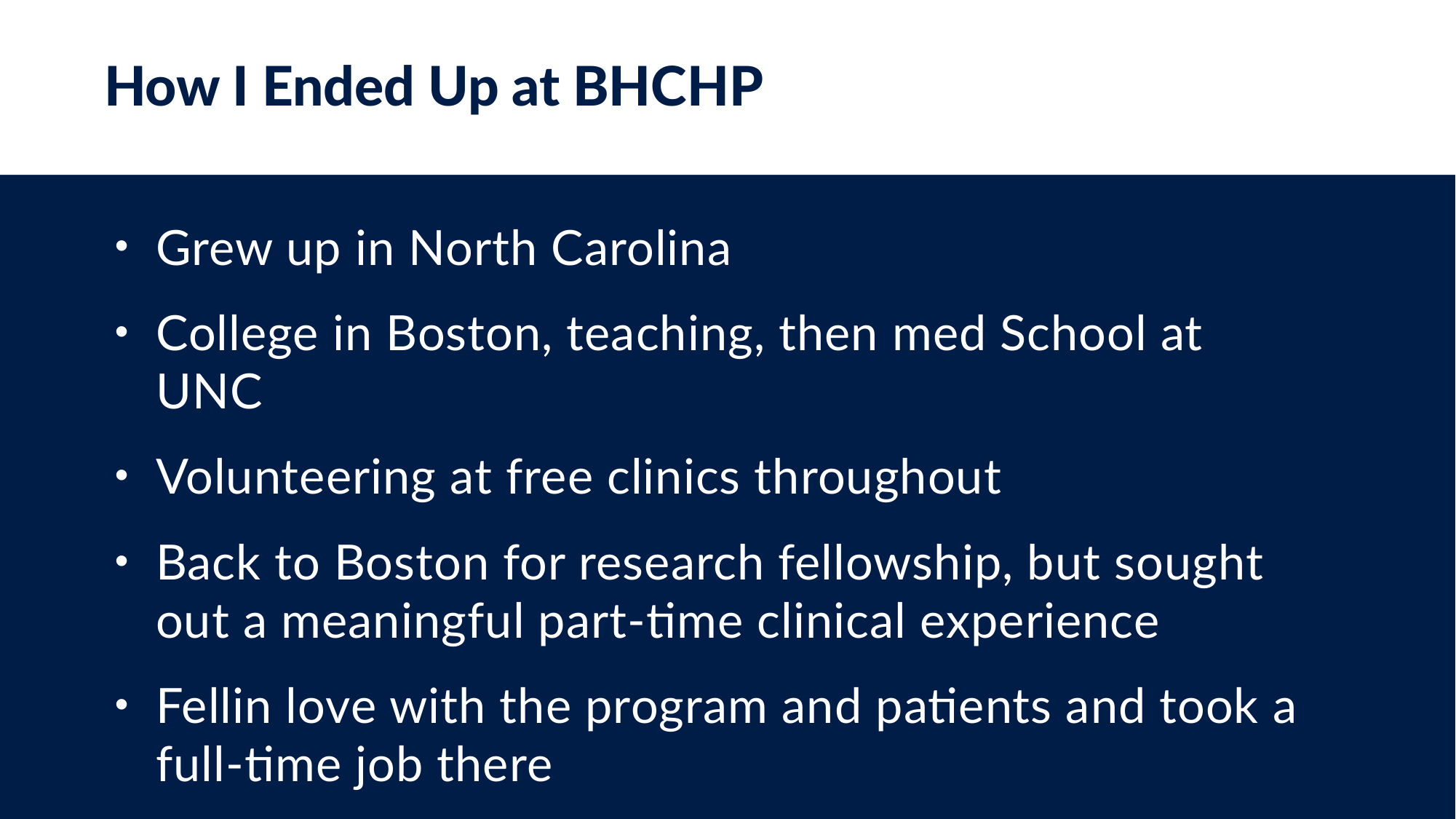

How I Ended Up at BHCHP
Grew up in North Carolina
College in Boston, teaching, then med School at UNC
Volunteering at free clinics throughout
Back to Boston for research fellowship, but sought out a meaningful part-time clinical experience
Fellin love with the program and patients and took a full-time job there